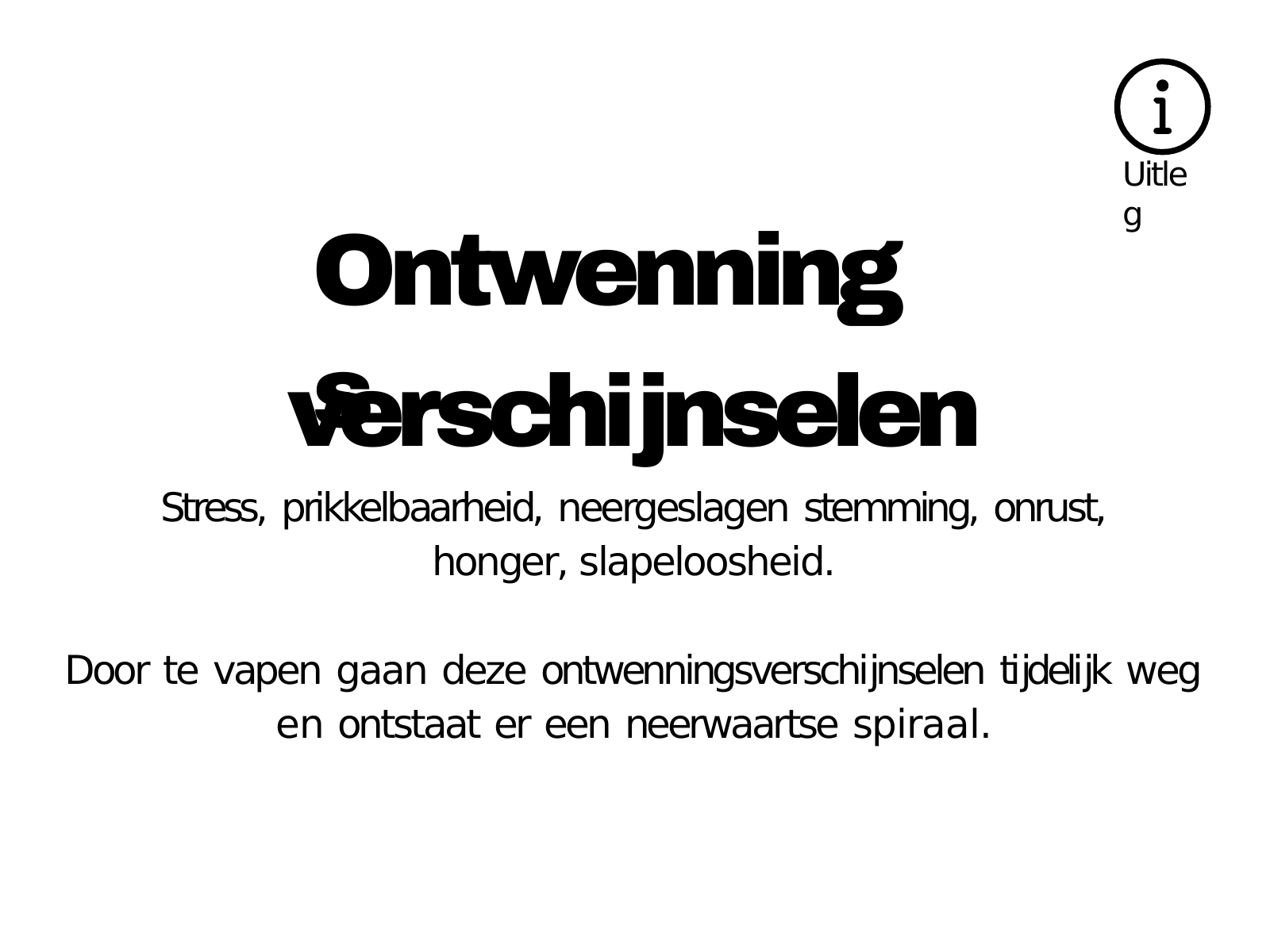

Uitleg
# Ontwennings
verschĳnselen
Stress, prikkelbaarheid, neergeslagen stemming, onrust, honger, slapeloosheid.

Door te vapen gaan deze ontwenningsverschĳnselen tĳdelĳk weg en ontstaat er een neerwaartse spiraal.